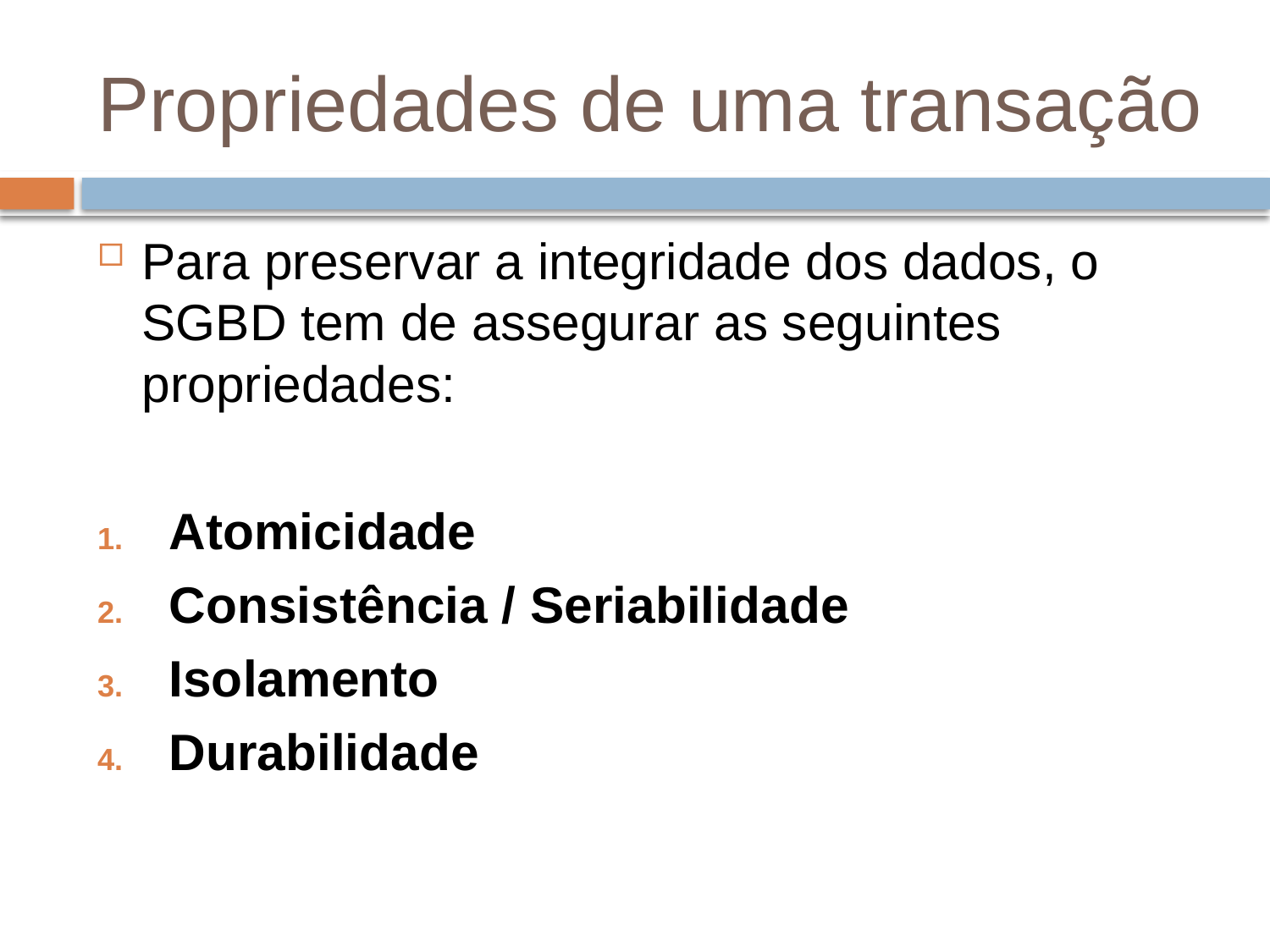

# Propriedades de uma transação
Para preservar a integridade dos dados, o SGBD tem de assegurar as seguintes propriedades:

Atomicidade
Consistência / Seriabilidade
Isolamento
Durabilidade